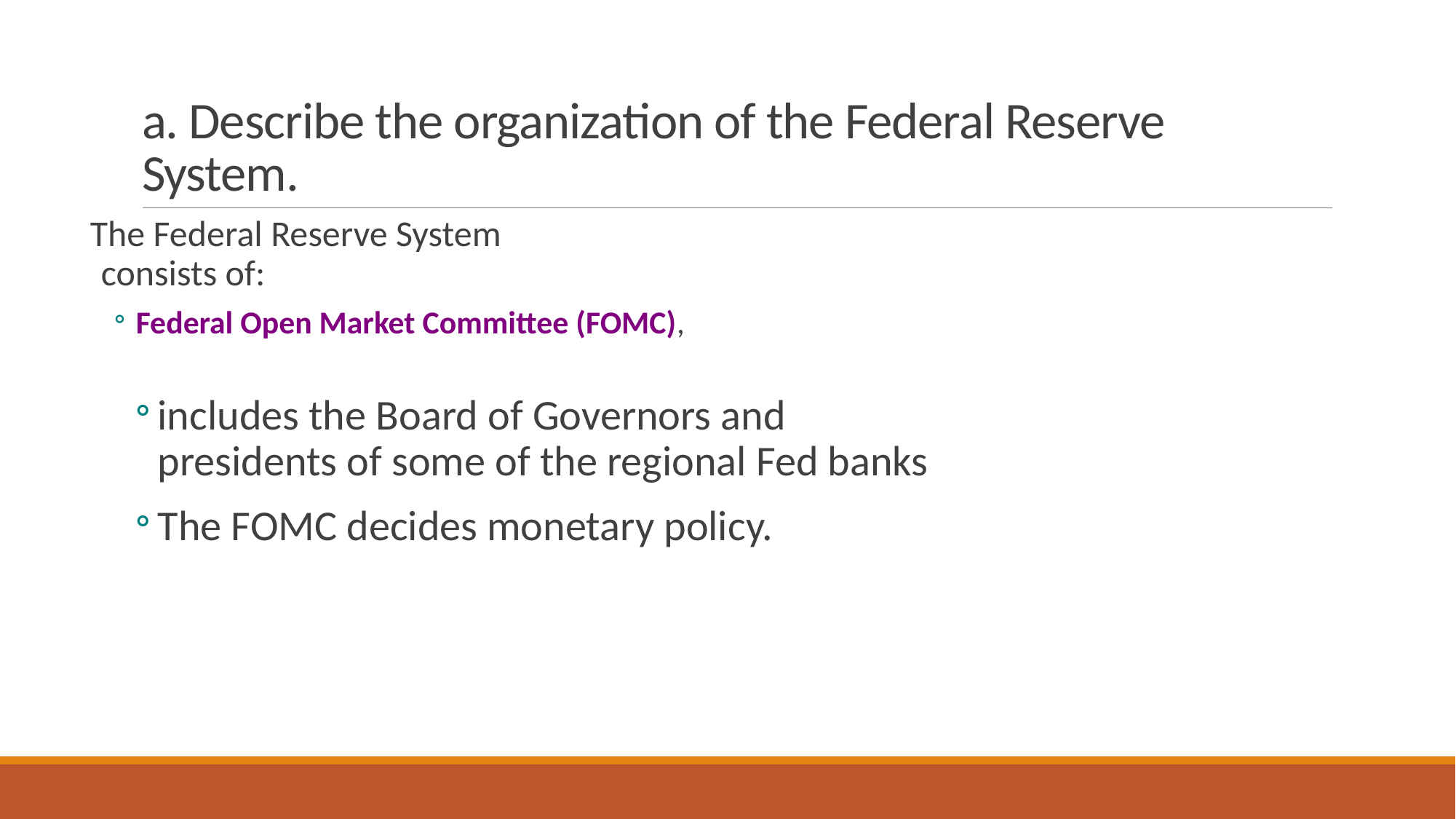

# a. Describe the organization of the Federal Reserve System.
The Federal Reserve System
consists of:
Federal Open Market Committee (FOMC),
includes the Board of Governors and
presidents of some of the regional Fed banks
The FOMC decides monetary policy.